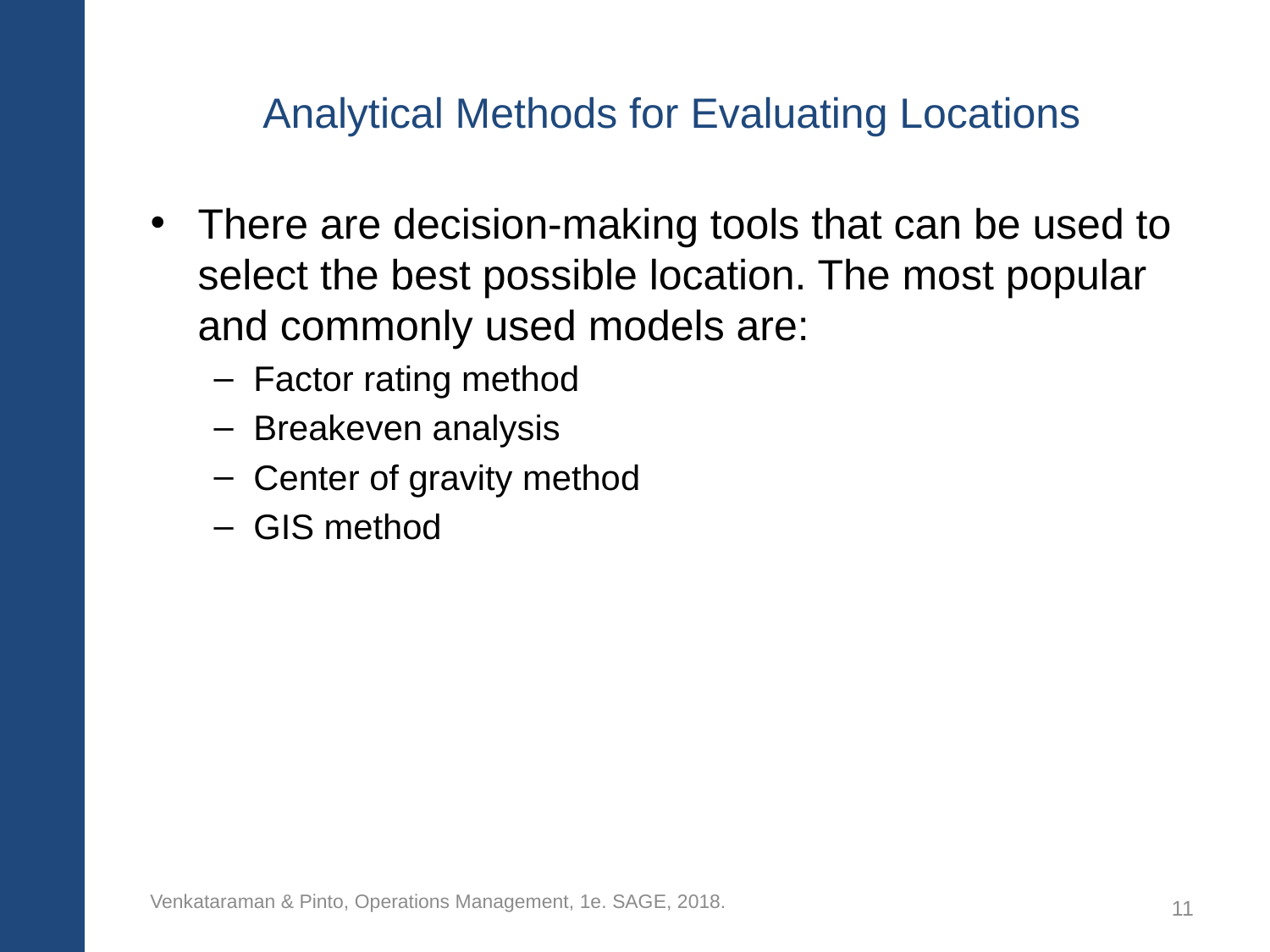

# Analytical Methods for Evaluating Locations
There are decision-making tools that can be used to select the best possible location. The most popular and commonly used models are:
Factor rating method
Breakeven analysis
Center of gravity method
GIS method
Venkataraman & Pinto, Operations Management, 1e. SAGE, 2018.
11